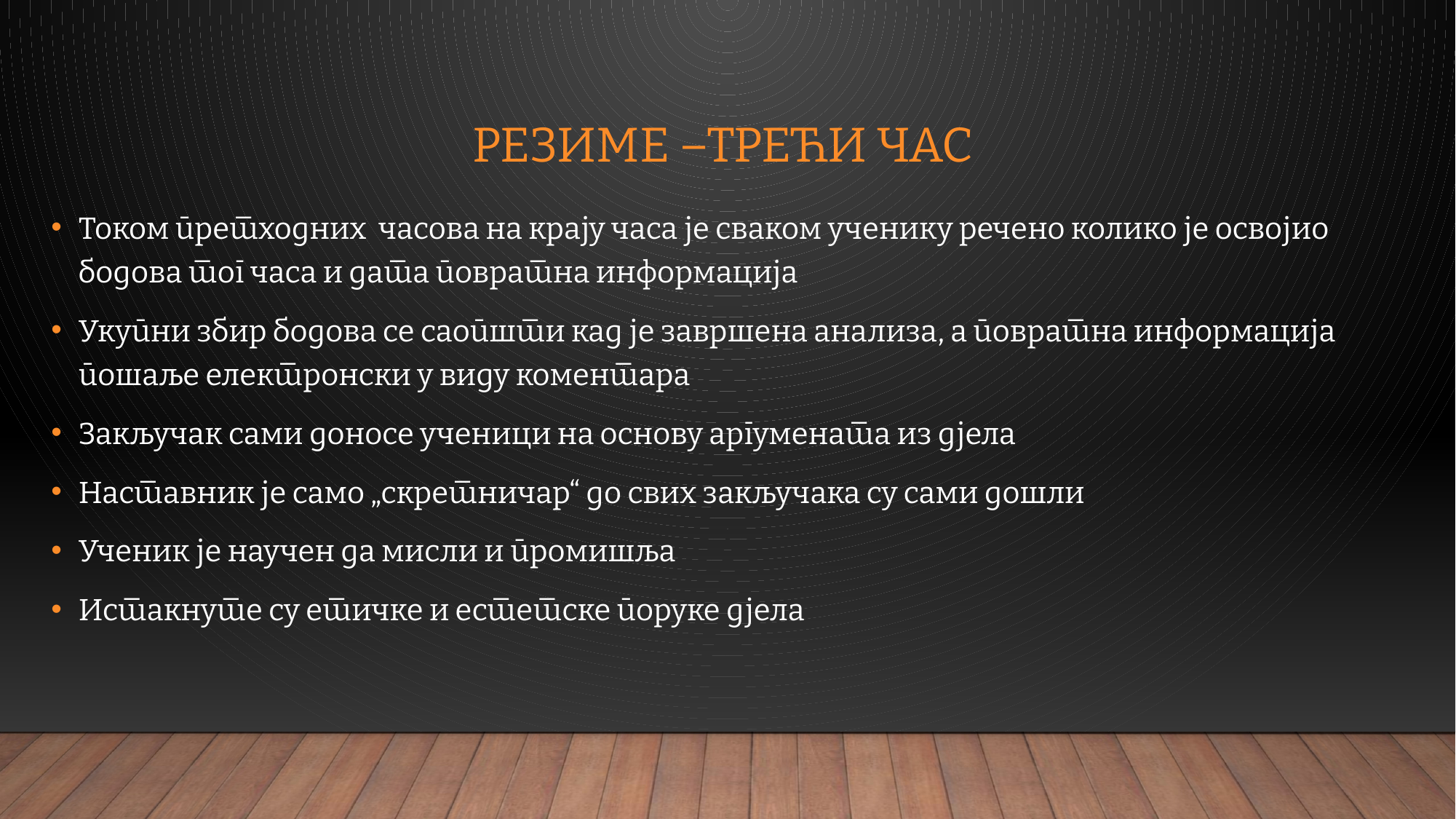

# Резиме –трећи час
Током претходних  часова на крају часа је сваком ученику речено колико је освојио бодова тог часа и дата повратна информација
Укупни збир бодова се саопшти кад је завршена анализа, а повратна информација пошаље електронски у виду коментара
Закључак сами доносе ученици на основу аргумената из дјела
Наставник је само „скретничар“ до свих закључака су сами дошли
Ученик је научен да мисли и промишља
Истакнуте су етичке и естетске поруке дјела